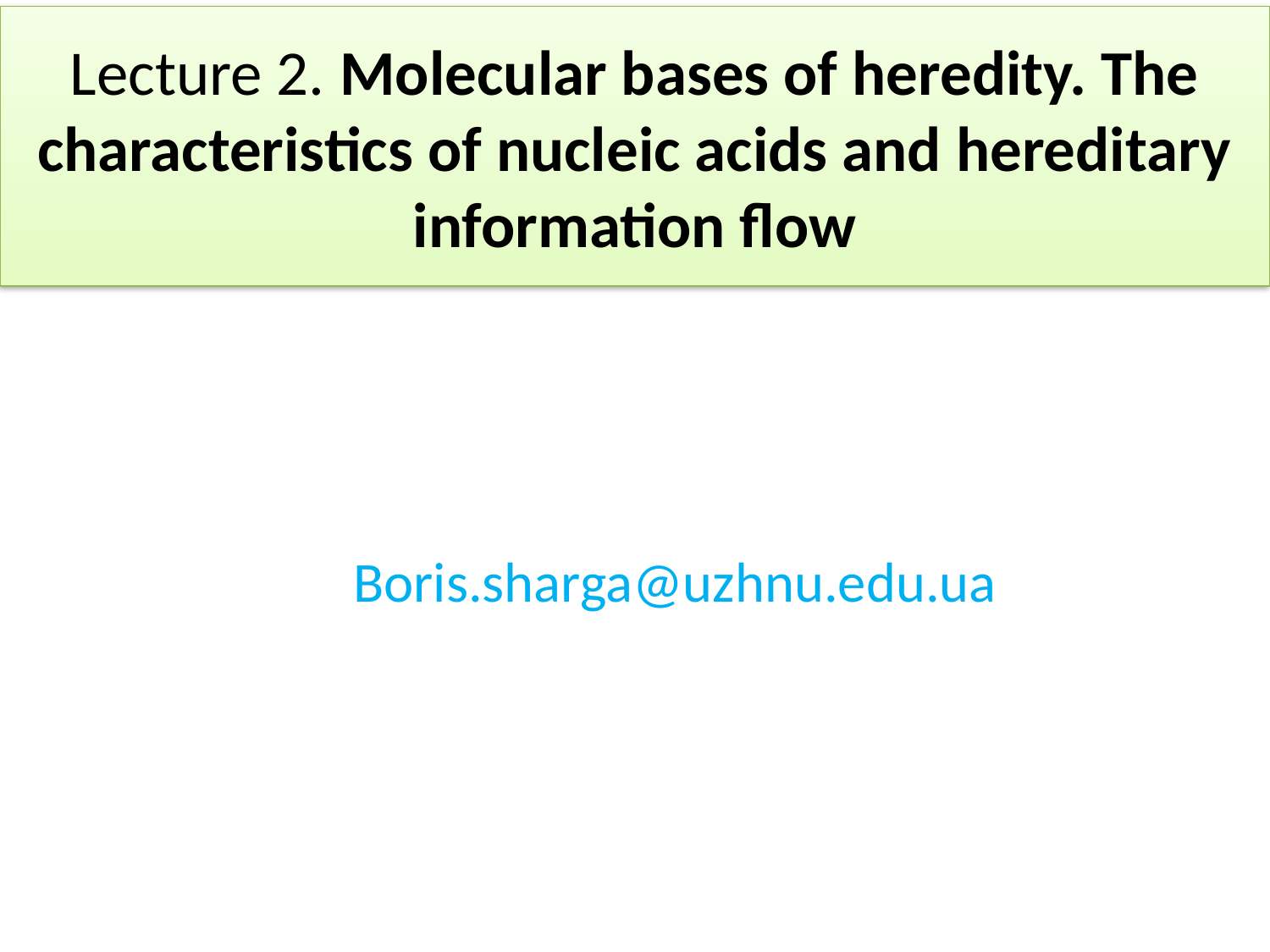

# Lecture 2. Molecular bases of heredity. The characteristics of nucleic acids and hereditary information flow
Boris.sharga@uzhnu.edu.ua